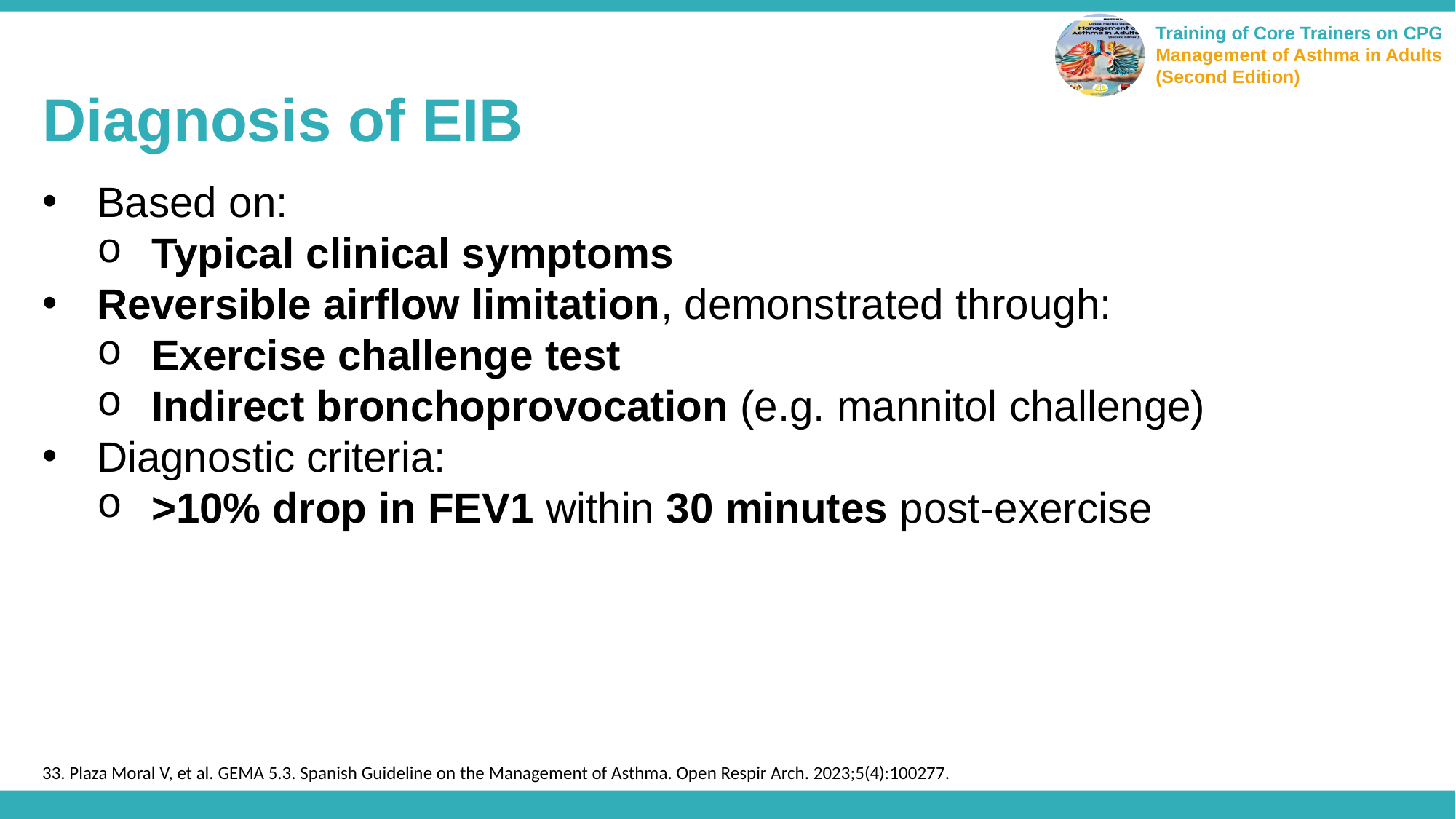

Diagnosis of EIB
Based on:
Typical clinical symptoms
Reversible airflow limitation, demonstrated through:
Exercise challenge test
Indirect bronchoprovocation (e.g. mannitol challenge)
Diagnostic criteria:
>10% drop in FEV1 within 30 minutes post-exercise
33. Plaza Moral V, et al. GEMA 5.3. Spanish Guideline on the Management of Asthma. Open Respir Arch. 2023;5(4):100277.